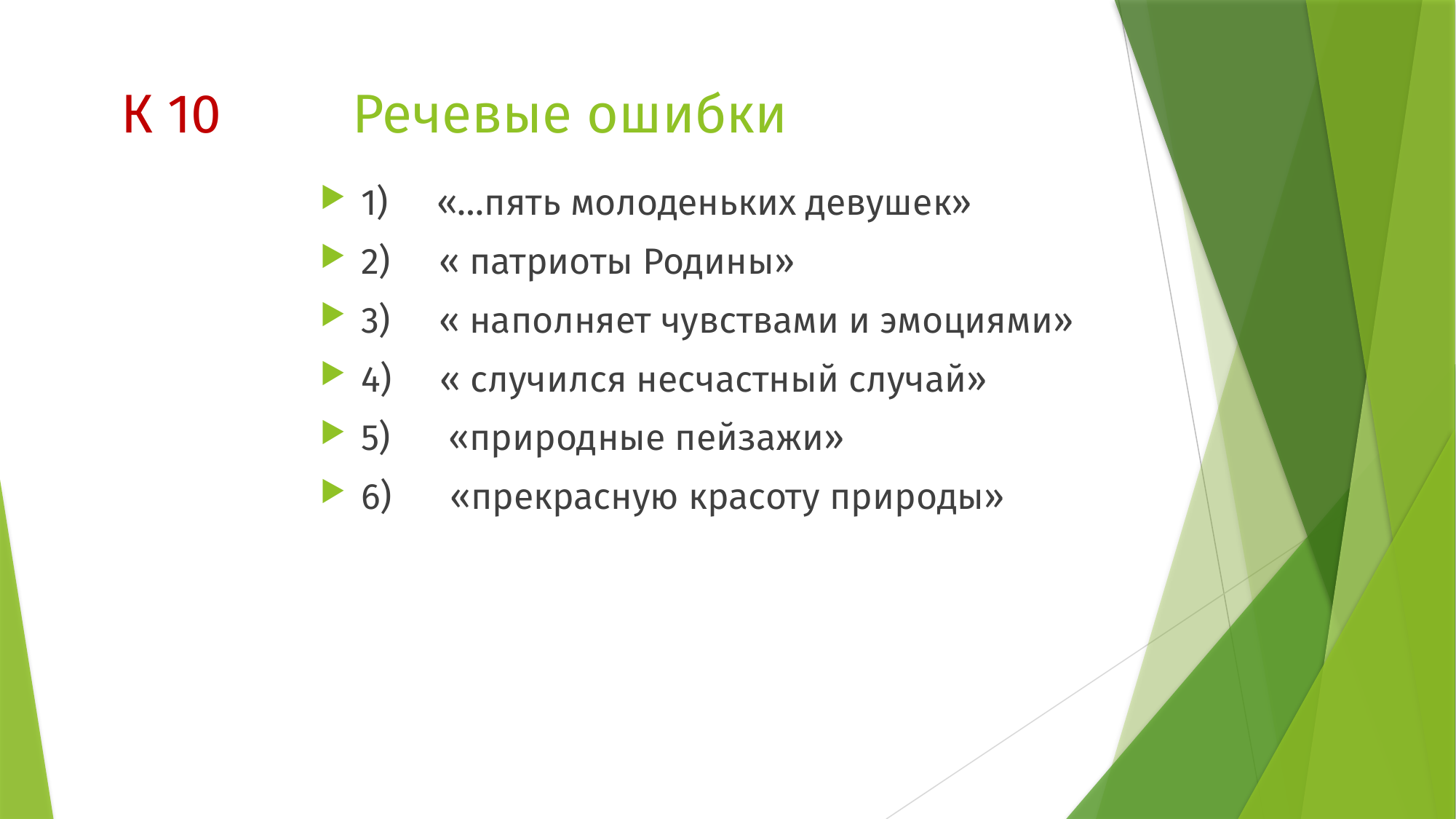

# К 10         Речевые ошибки
1)     «…пять молоденьких девушек»
2)     « патриоты Родины»
3)     « наполняет чувствами и эмоциями»
4)     « случился несчастный случай»
5)      «природные пейзажи»
6)      «прекрасную красоту природы»